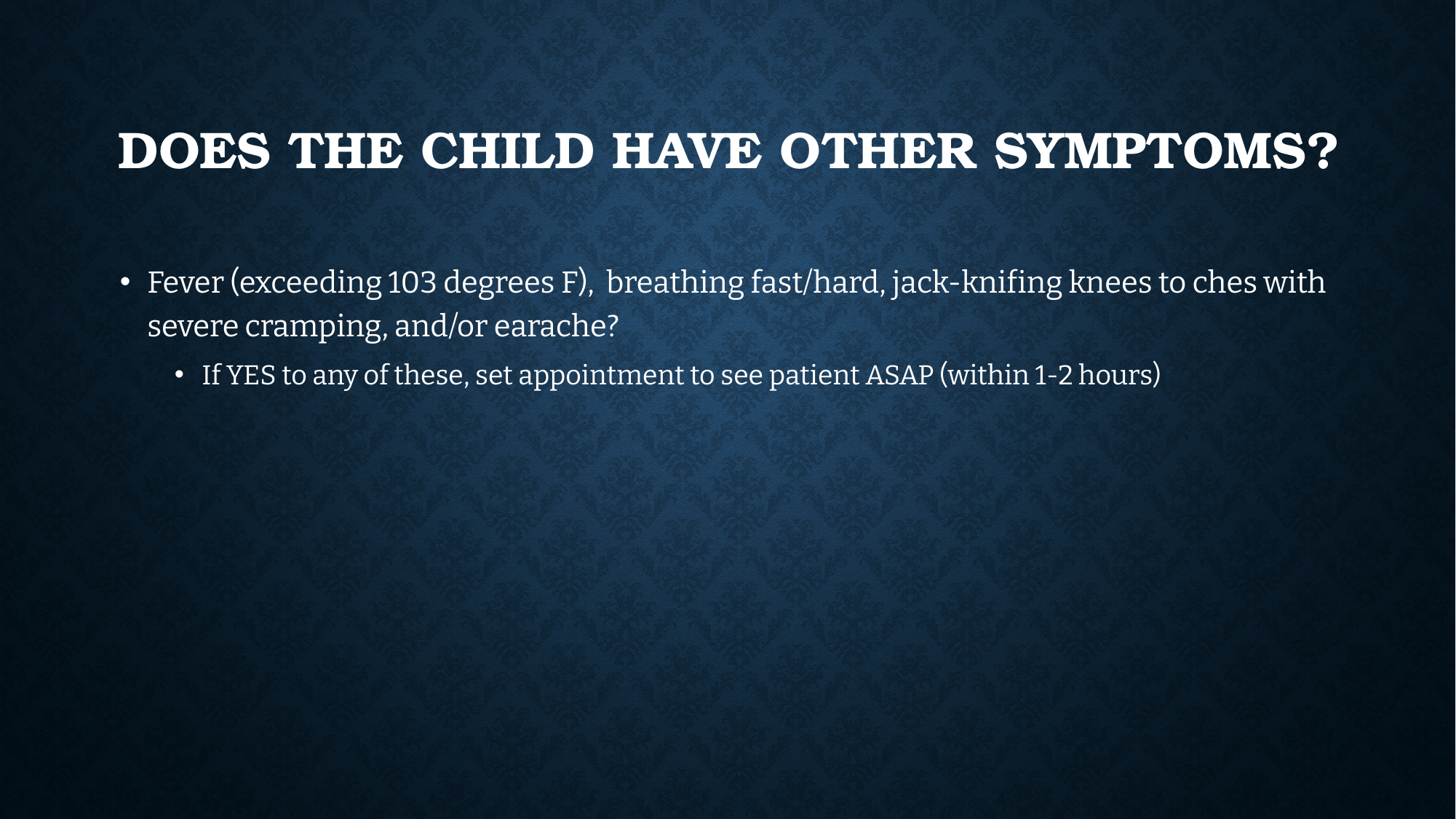

# Does the child have other symptoms?
Fever (exceeding 103 degrees F),  breathing fast/hard, jack-knifing knees to ches with severe cramping, and/or earache?
If YES to any of these, set appointment to see patient ASAP (within 1-2 hours)